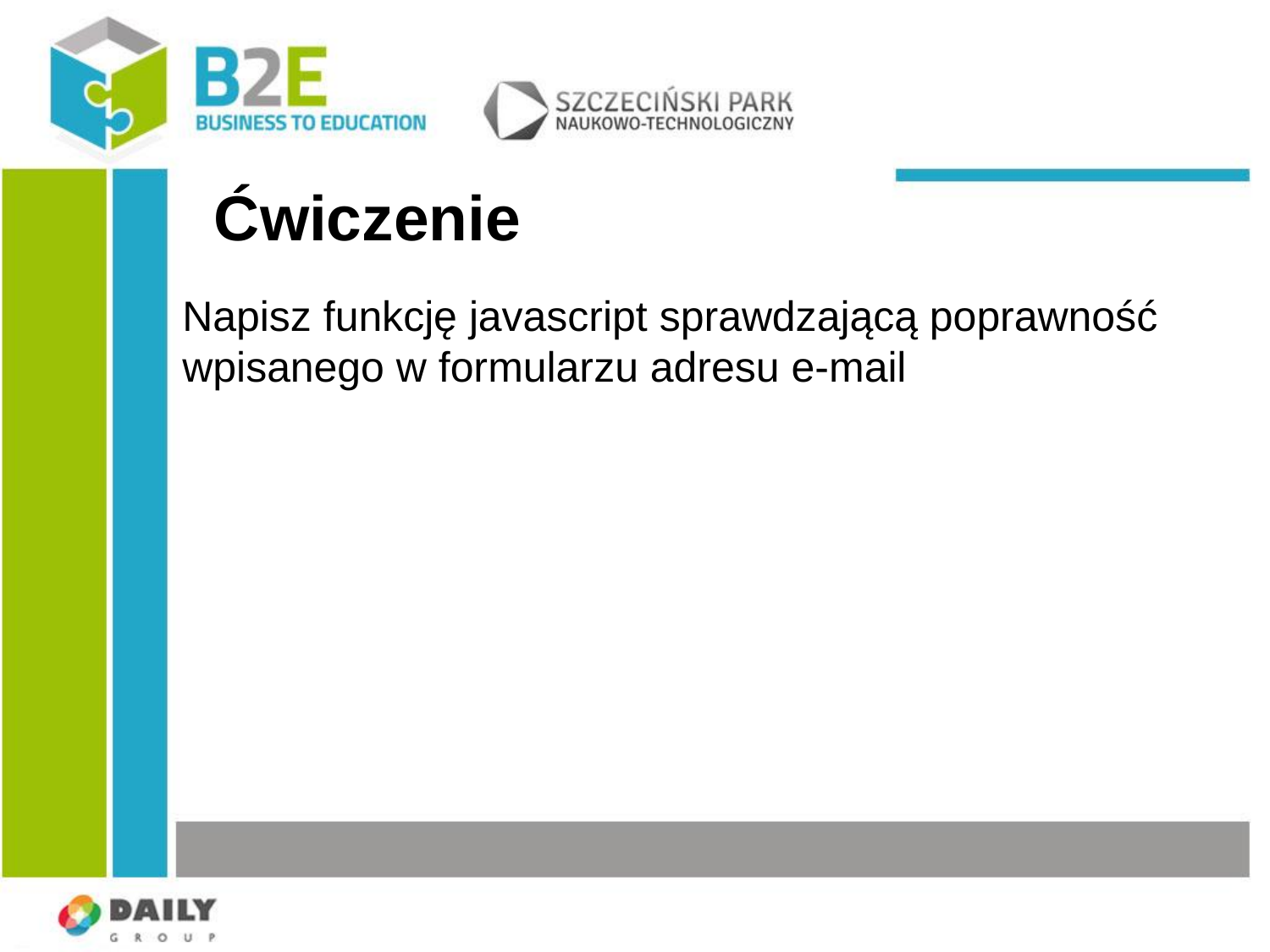

Ćwiczenie
Napisz funkcję javascript sprawdzającą poprawność wpisanego w formularzu adresu e-mail